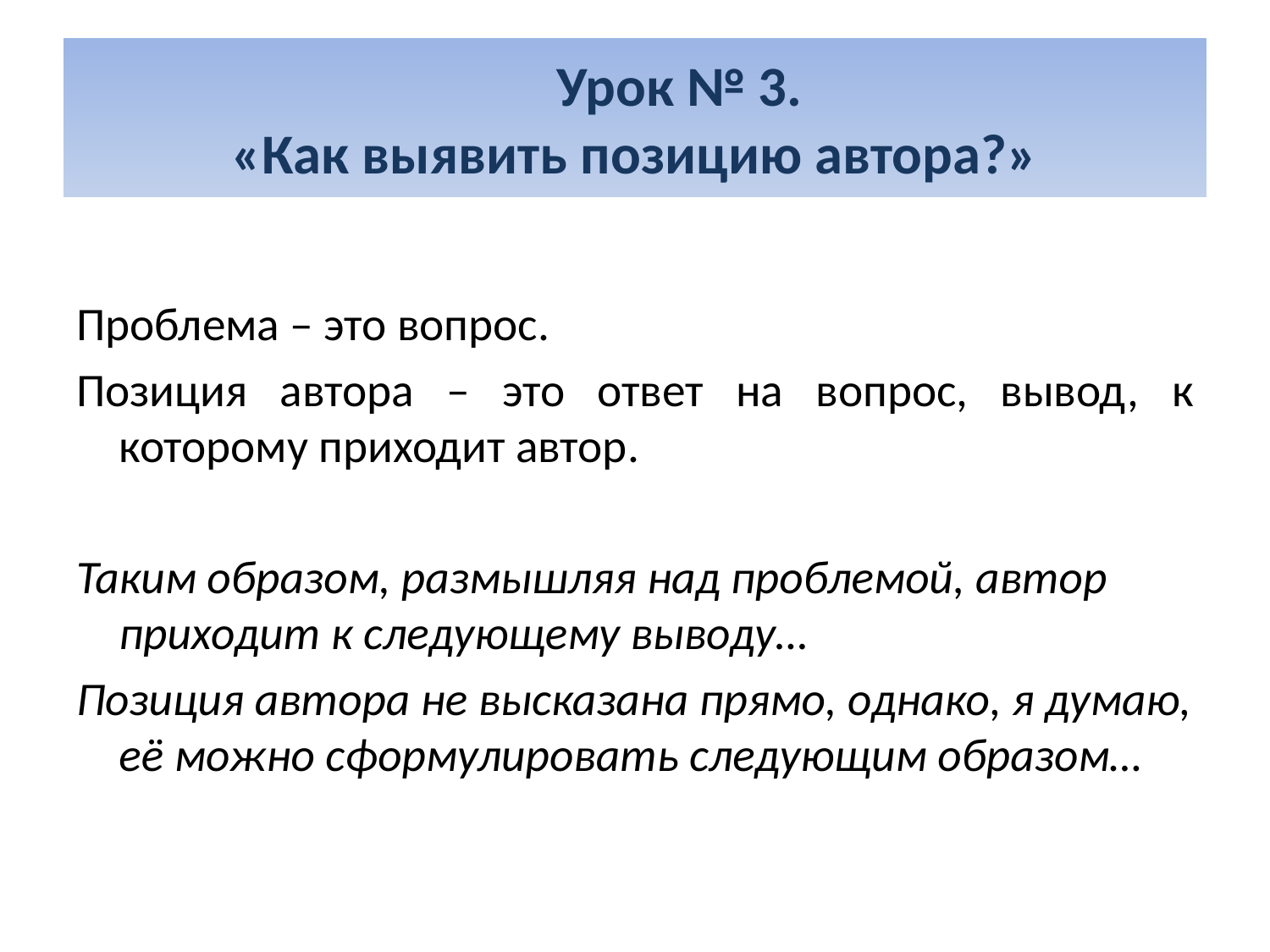

# Урок № 3. «Как выявить позицию автора?»

Проблема – это вопрос.
Позиция автора – это ответ на вопрос, вывод, к которому приходит автор.

Таким образом, размышляя над проблемой, автор приходит к следующему выводу…
Позиция автора не высказана прямо, однако, я думаю, её можно сформулировать следующим образом…